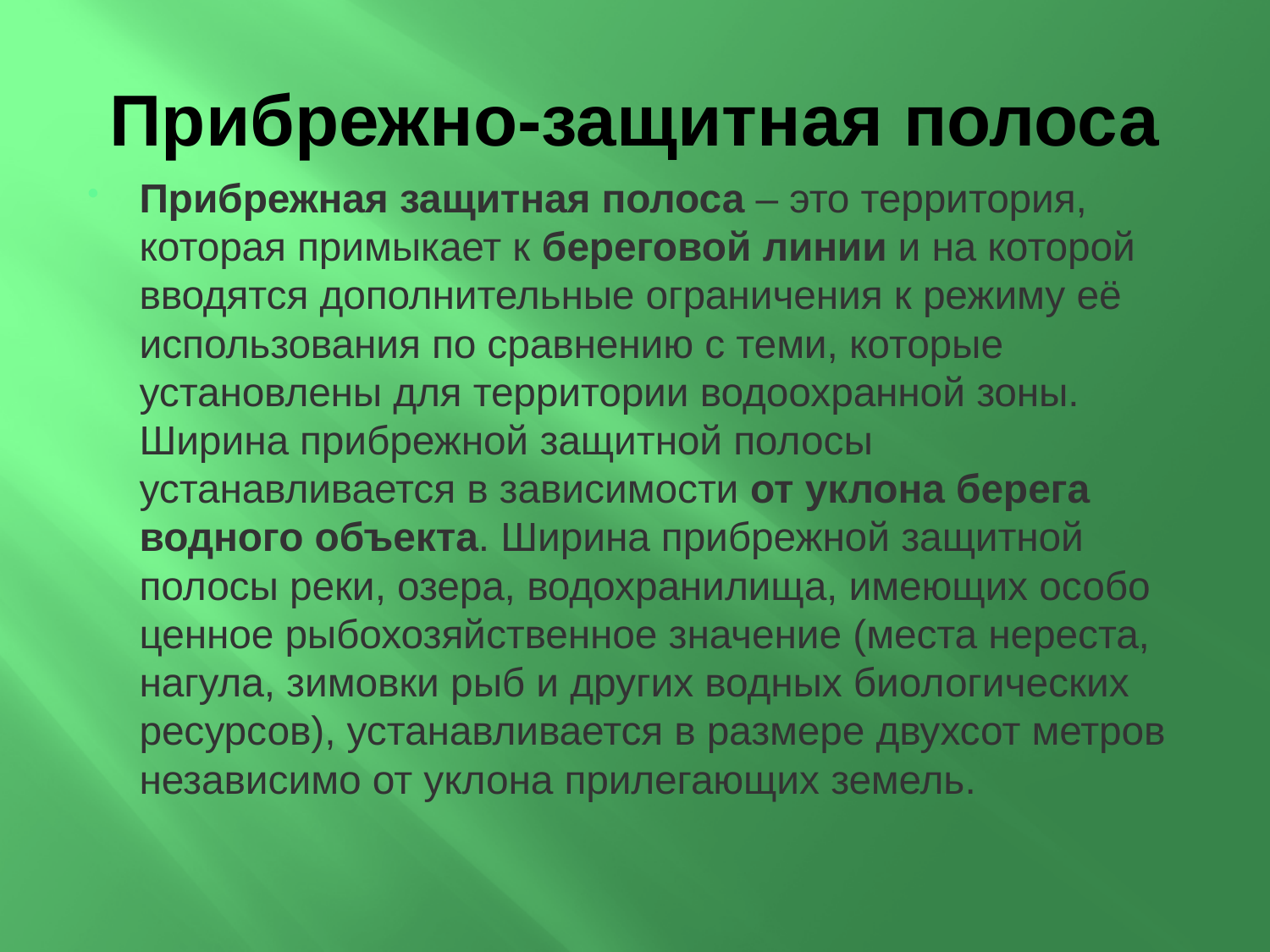

# Прибрежно-защитная полоса
Прибрежная защитная полоса – это территория, которая примыкает к береговой линии и на которой вводятся дополнительные ограничения к режиму её использования по сравнению с теми, которые установлены для территории водоохранной зоны. Ширина прибрежной защитной полосы устанавливается в зависимости от уклона берега водного объекта. Ширина прибрежной защитной полосы реки, озера, водохранилища, имеющих особо ценное рыбохозяйственное значение (места нереста, нагула, зимовки рыб и других водных биологических ресурсов), устанавливается в размере двухсот метров независимо от уклона прилегающих земель.